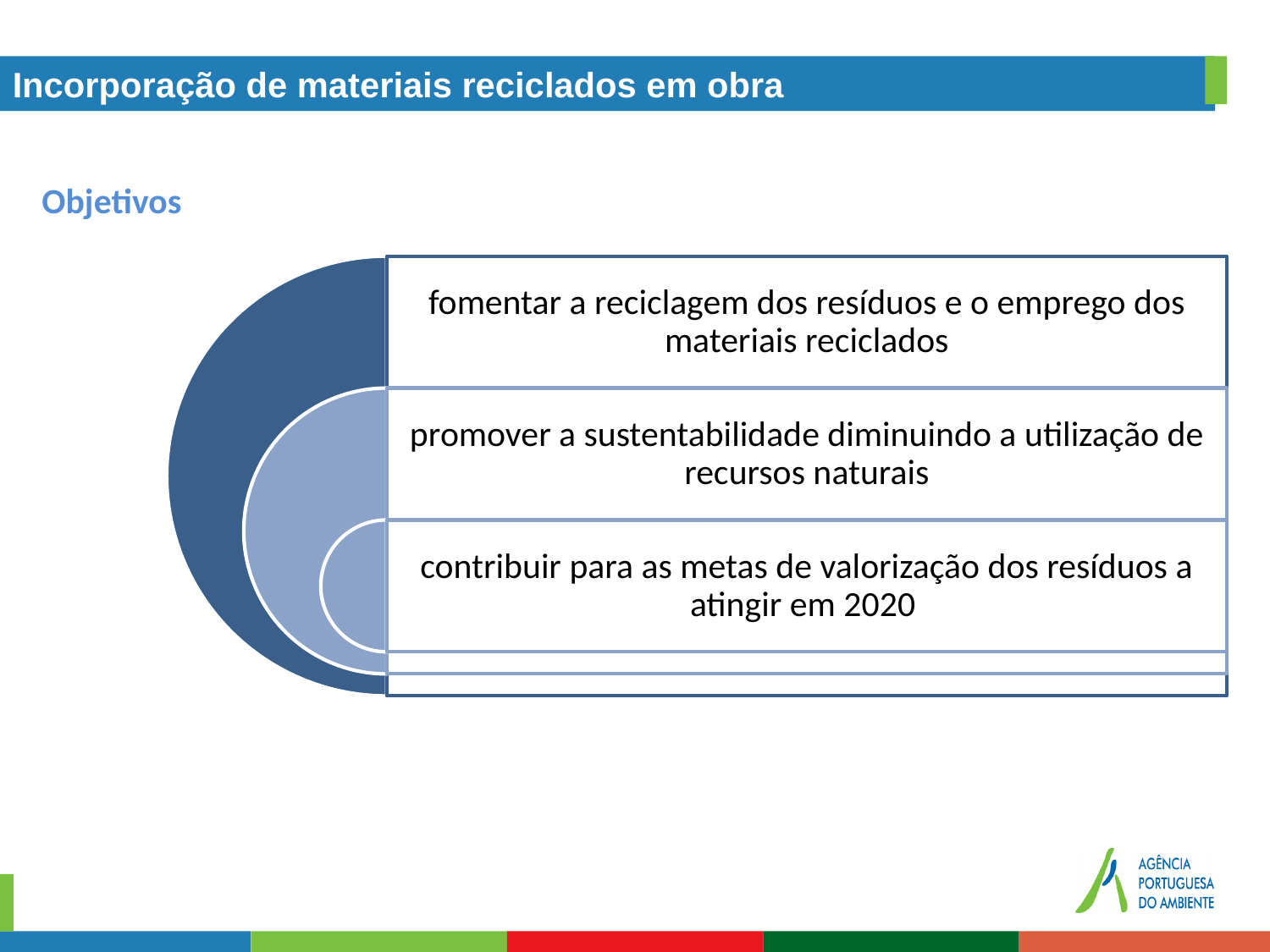

Incorporação de materiais reciclados em obra

Objetivos
fomentar a reciclagem dos resíduos e o emprego dos materiais reciclados
promover a sustentabilidade diminuindo a utilização de recursos naturais
contribuir para as metas de valorização dos resíduos a atingir em 2020